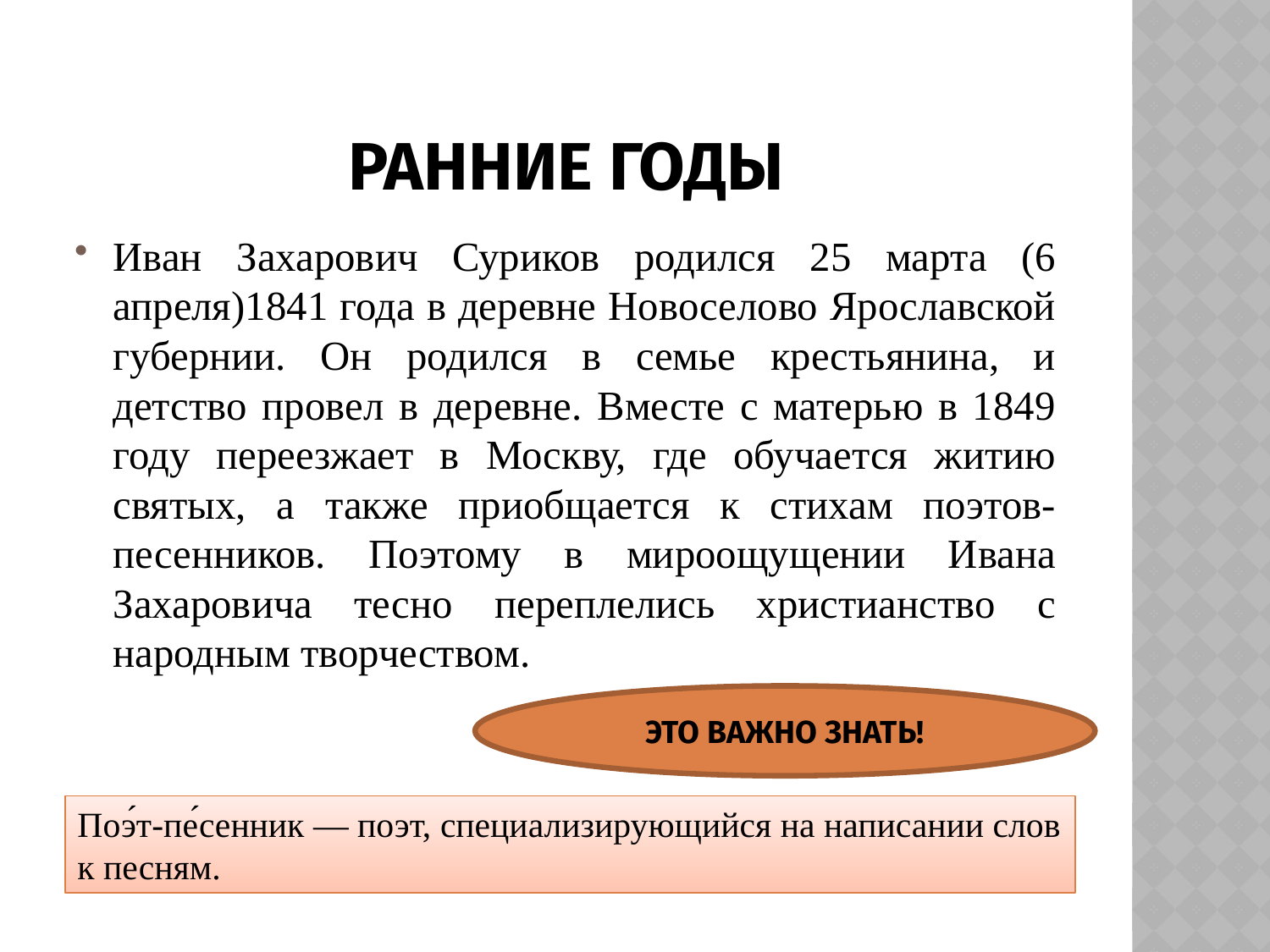

# РАННИЕ ГОДЫ
Иван Захарович Суриков родился 25 марта (6 апреля)1841 года в деревне Новоселово Ярославской губернии. Он родился в семье крестьянина, и детство провел в деревне. Вместе с матерью в 1849 году переезжает в Москву, где обучается житию святых, а также приобщается к стихам поэтов-песенников. Поэтому в мироощущении Ивана Захаровича тесно переплелись христианство с народным творчеством.
ЭТО ВАЖНО ЗНАТЬ!
Поэ́т-пе́сенник — поэт, специализирующийся на написании слов к песням.